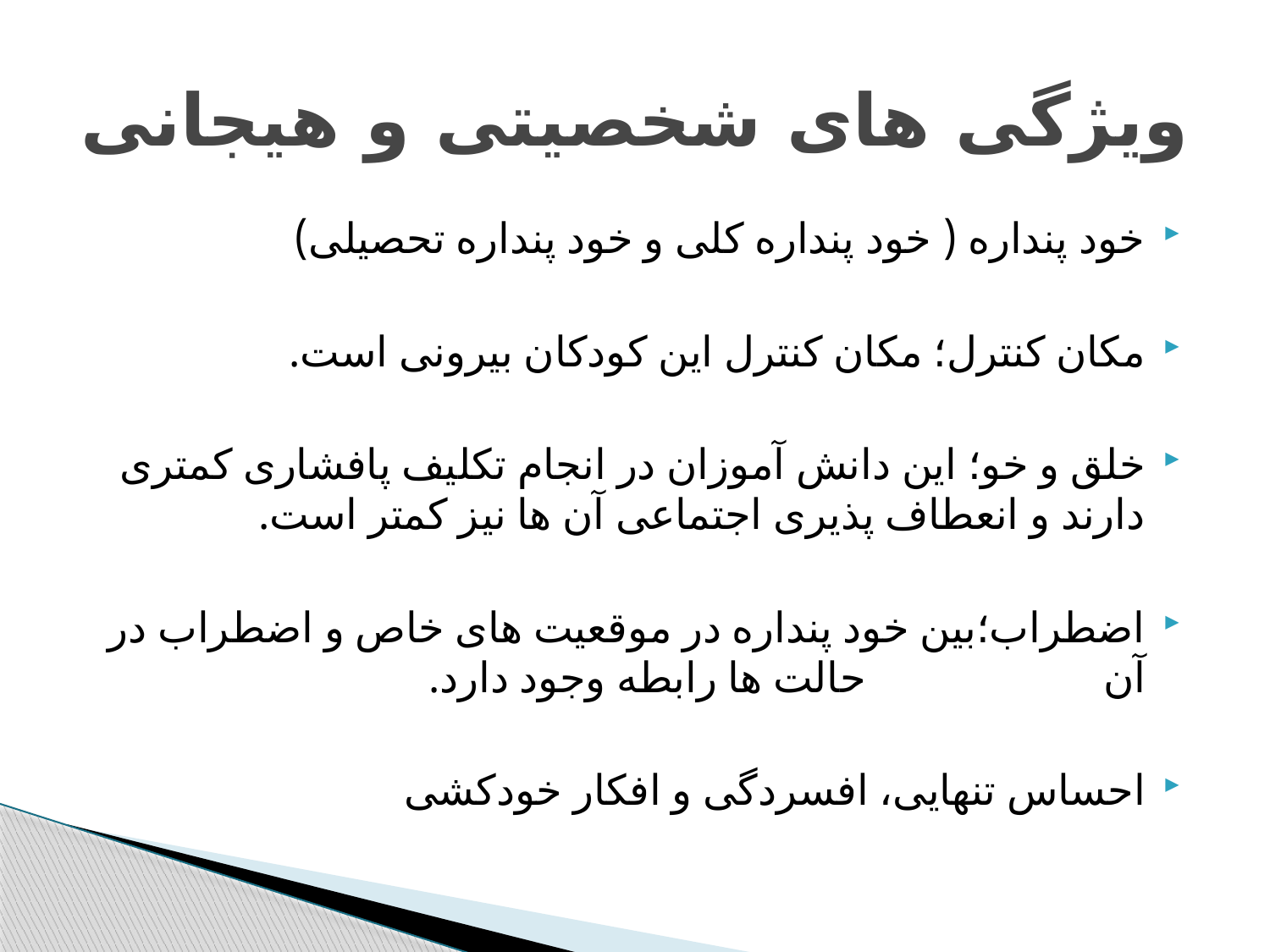

# ویژگی های شخصیتی و هیجانی
خود پنداره ( خود پنداره کلی و خود پنداره تحصیلی)

مکان کنترل؛ مکان کنترل این کودکان بیرونی است.

خلق و خو؛ این دانش آموزان در انجام تکلیف پافشاری کمتری دارند و انعطاف پذیری اجتماعی آن ها نیز کمتر است.

اضطراب؛بین خود پنداره در موقعیت های خاص و اضطراب در آن                      حالت ها رابطه وجود دارد.

احساس تنهایی، افسردگی و افکار خودکشی